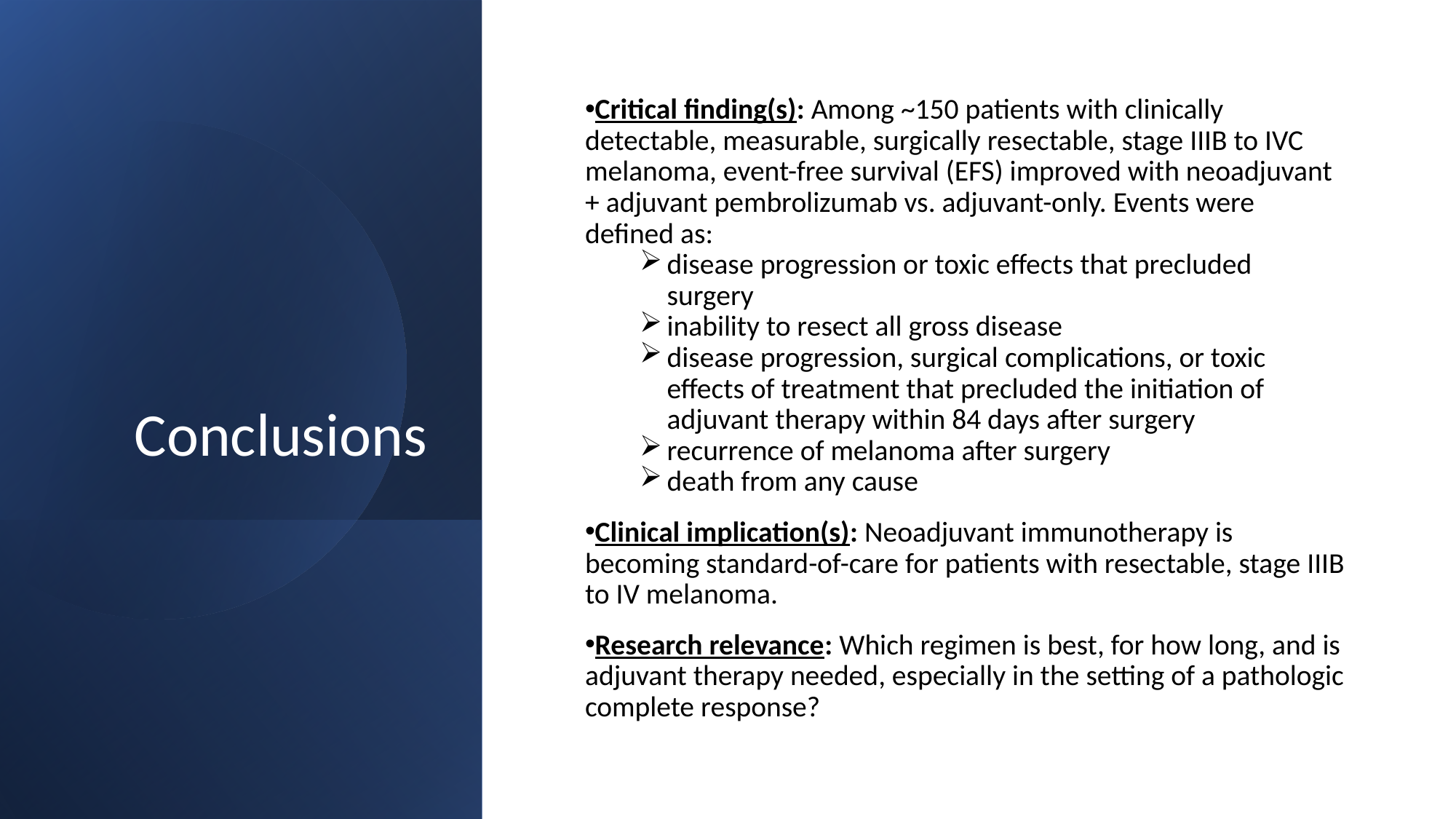

# Conclusions
Critical finding(s): Among ~150 patients with clinically detectable, measurable, surgically resectable, stage IIIB to IVC melanoma, event-free survival (EFS) improved with neoadjuvant + adjuvant pembrolizumab vs. adjuvant-only. Events were defined as:
disease progression or toxic effects that precluded surgery
inability to resect all gross disease
disease progression, surgical complications, or toxic effects of treatment that precluded the initiation of adjuvant therapy within 84 days after surgery
recurrence of melanoma after surgery
death from any cause
Clinical implication(s): Neoadjuvant immunotherapy is becoming standard-of-care for patients with resectable, stage IIIB to IV melanoma.
Research relevance: Which regimen is best, for how long, and is adjuvant therapy needed, especially in the setting of a pathologic complete response?